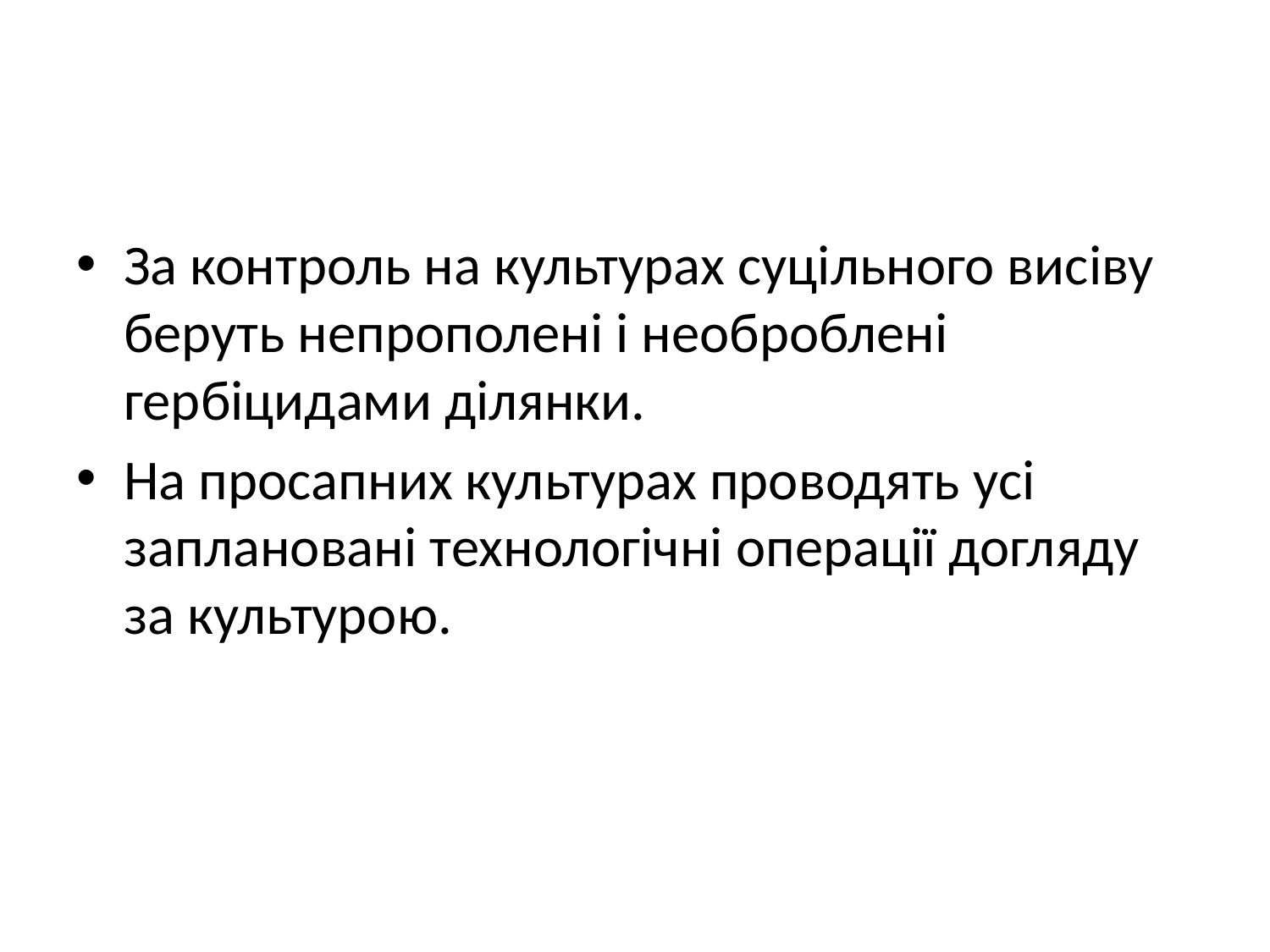

#
За контроль на культурах суцільного висіву беруть непрополені і необроблені гербіцидами ділянки.
На просапних культурах проводять усі заплановані технологічні операції догляду за культурою.